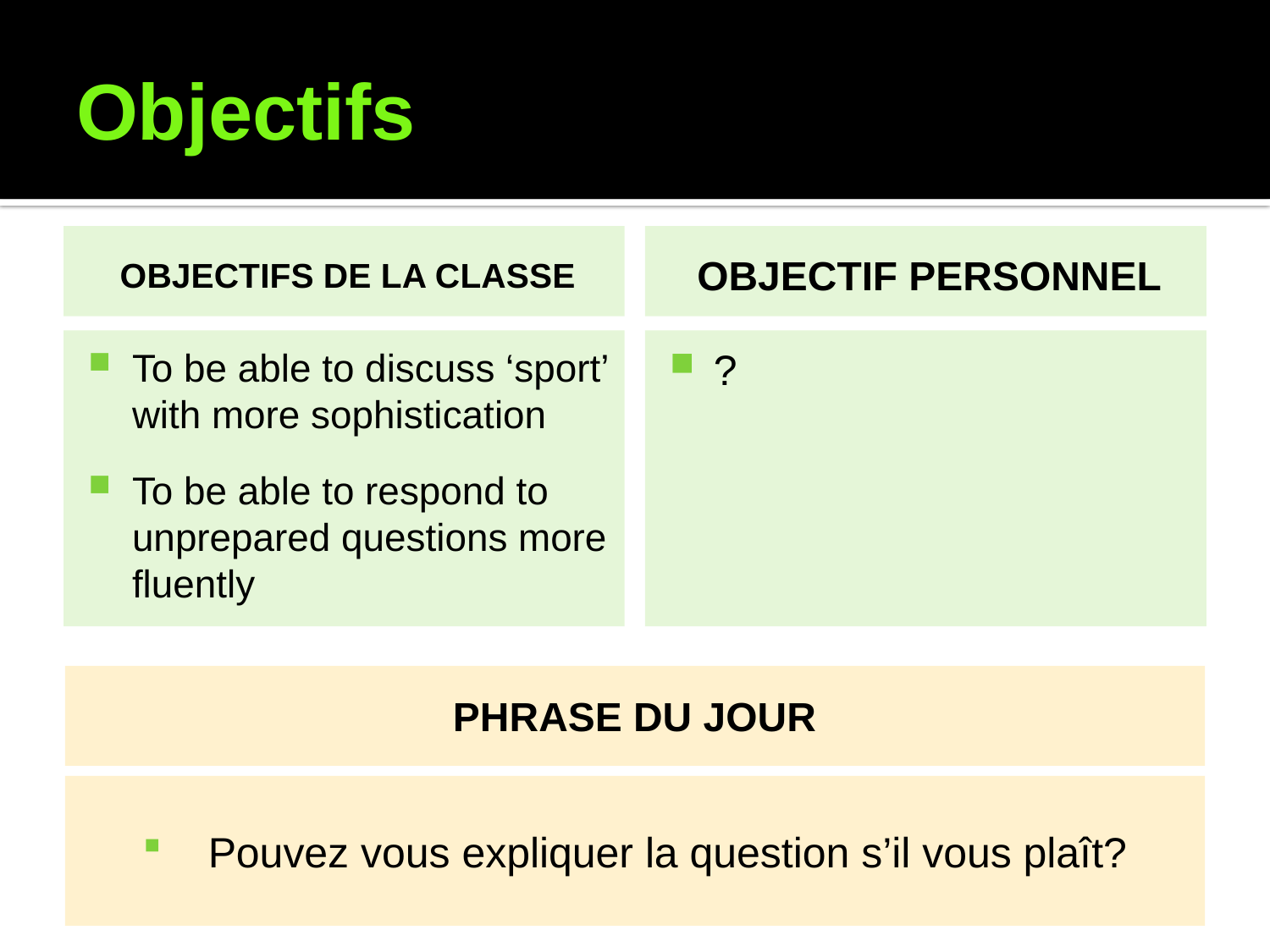

# Objectifs
Objectifs de la classe
Objectif personnel
To be able to discuss ‘sport’ with more sophistication

To be able to respond to unprepared questions more fluently

?
PHRASE DU JOUR
   Pouvez vous expliquer la question s’il vous plaît?